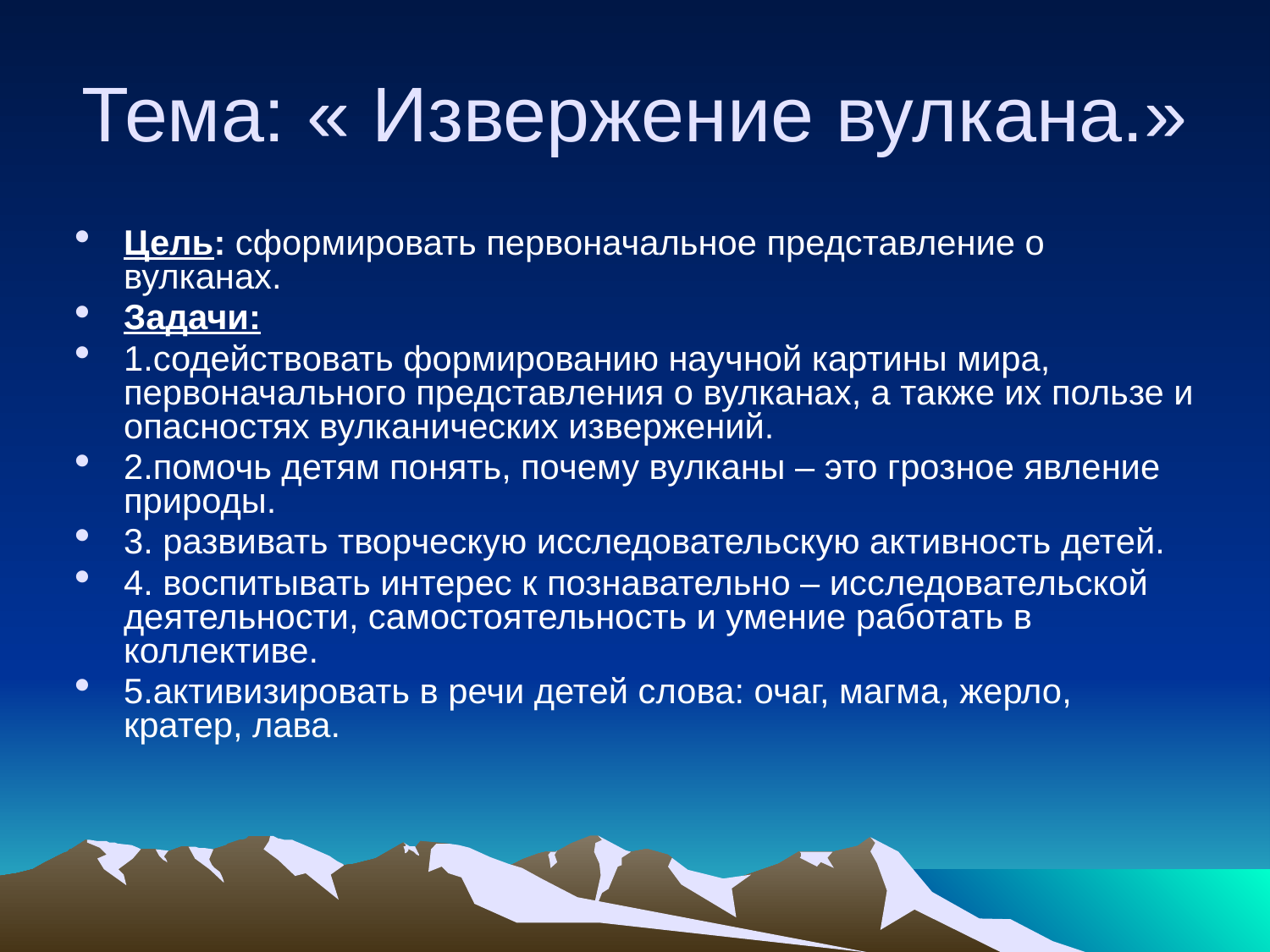

Тема: « Извержение вулкана.»
Цель: сформировать первоначальное представление о вулканах.
Задачи:
1.содействовать формированию научной картины мира, первоначального представления о вулканах, а также их пользе и опасностях вулканических извержений.
2.помочь детям понять, почему вулканы – это грозное явление природы.
3. развивать творческую исследовательскую активность детей.
4. воспитывать интерес к познавательно – исследовательской деятельности, самостоятельность и умение работать в коллективе.
5.активизировать в речи детей слова: очаг, магма, жерло, кратер, лава.